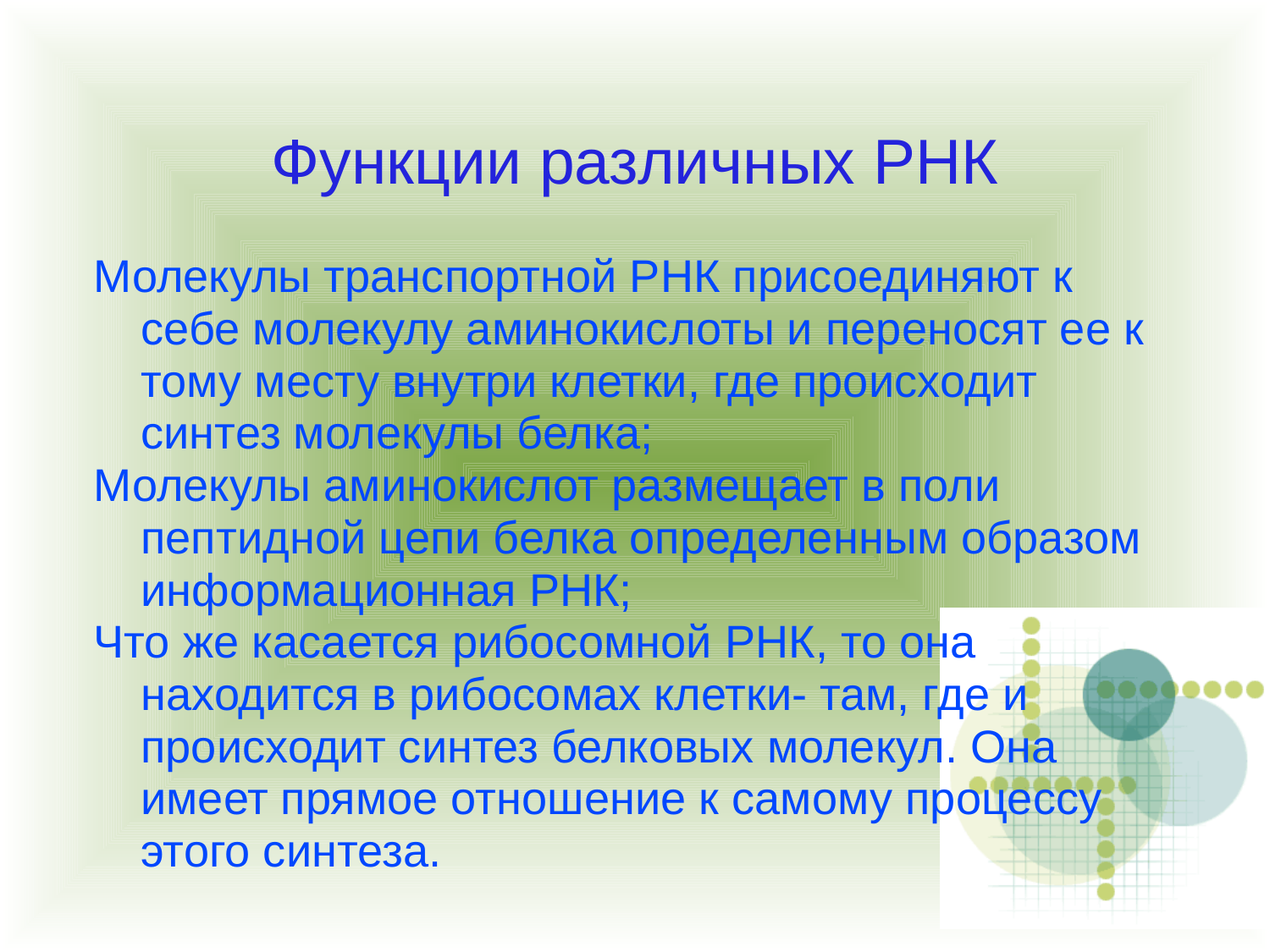

# Функции различных РНК
Молекулы транспортной РНК присоединяют к себе молекулу аминокислоты и переносят ее к тому месту внутри клетки, где происходит синтез молекулы белка;
Молекулы аминокислот размещает в поли пептидной цепи белка определенным образом информационная РНК;
Что же касается рибосомной РНК, то она находится в рибосомах клетки- там, где и происходит синтез белковых молекул. Она имеет прямое отношение к самому процессу этого синтеза.